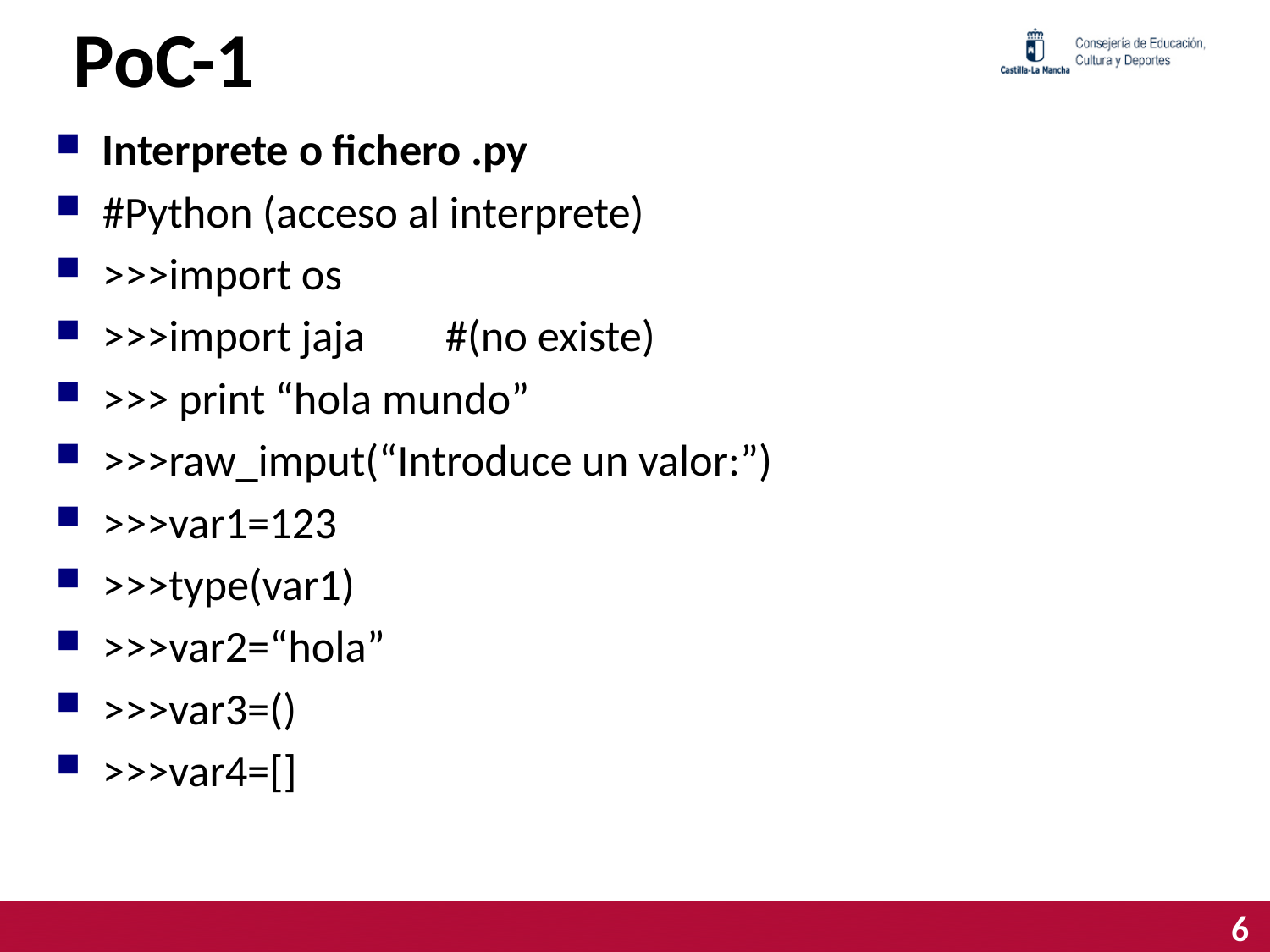

# PoC-1
Interprete o fichero .py
#Python (acceso al interprete)
>>>import os
>>>import jaja 	#(no existe)
>>> print “hola mundo”
>>>raw_imput(“Introduce un valor:”)
>>>var1=123
>>>type(var1)
>>>var2=“hola”
>>>var3=()
>>>var4=[]